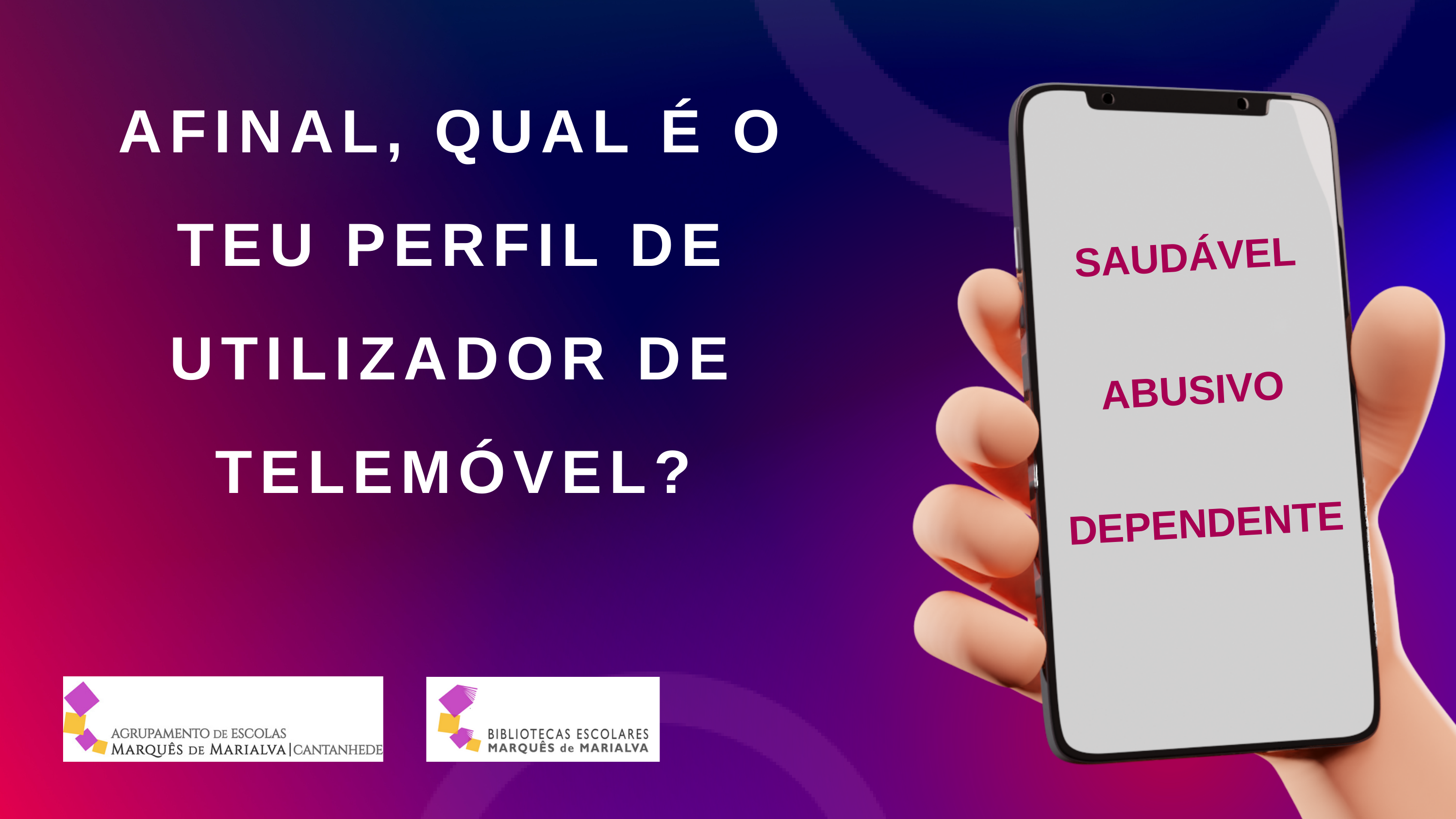

AFINAL, QUAL É O TEU PERFIL DE UTILIZADOR DE TELEMÓVEL?

SAUDÁVEL

ABUSIVO

 DEPENDENTE